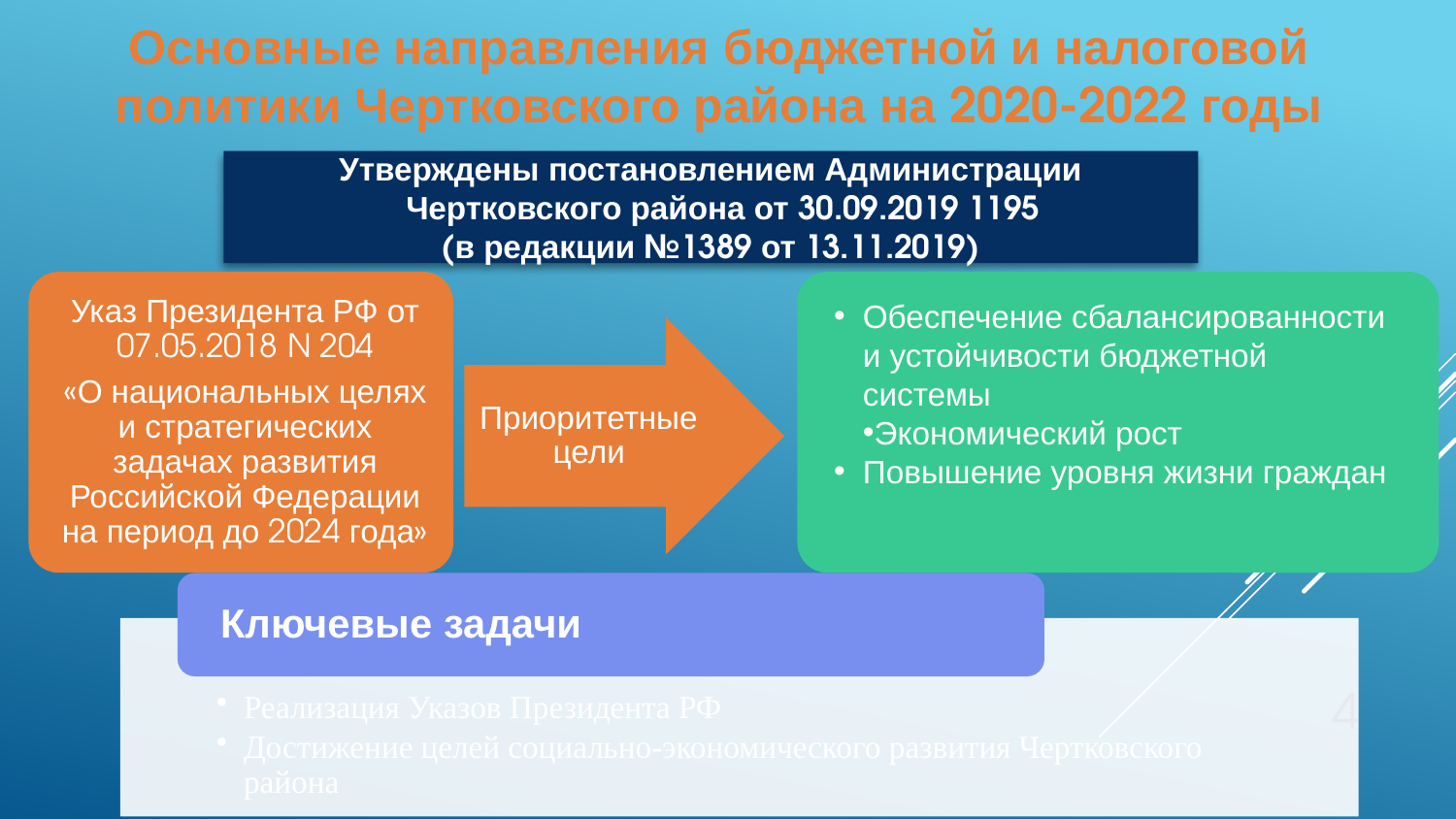

# Основные направления бюджетной и налоговой политики Чертковского района на 2020-2022 годы
Утверждены постановлением Администрации Чертковского района от 30.09.2019 1195
(в редакции №1389 от 13.11.2019)
Указ Президента РФ от 07.05.2018 N 204
«О национальных целях и стратегических задачах развития Российской Федерации на период до 2024 года»
Приоритетные цели

Обеспечение сбалансированности и устойчивости бюджетной системы
Экономический рост
Повышение уровня жизни граждан
Реализация Указов Президента РФ
Достижение целей социально-экономического развития Чертковского района
Ключевые задачи
4